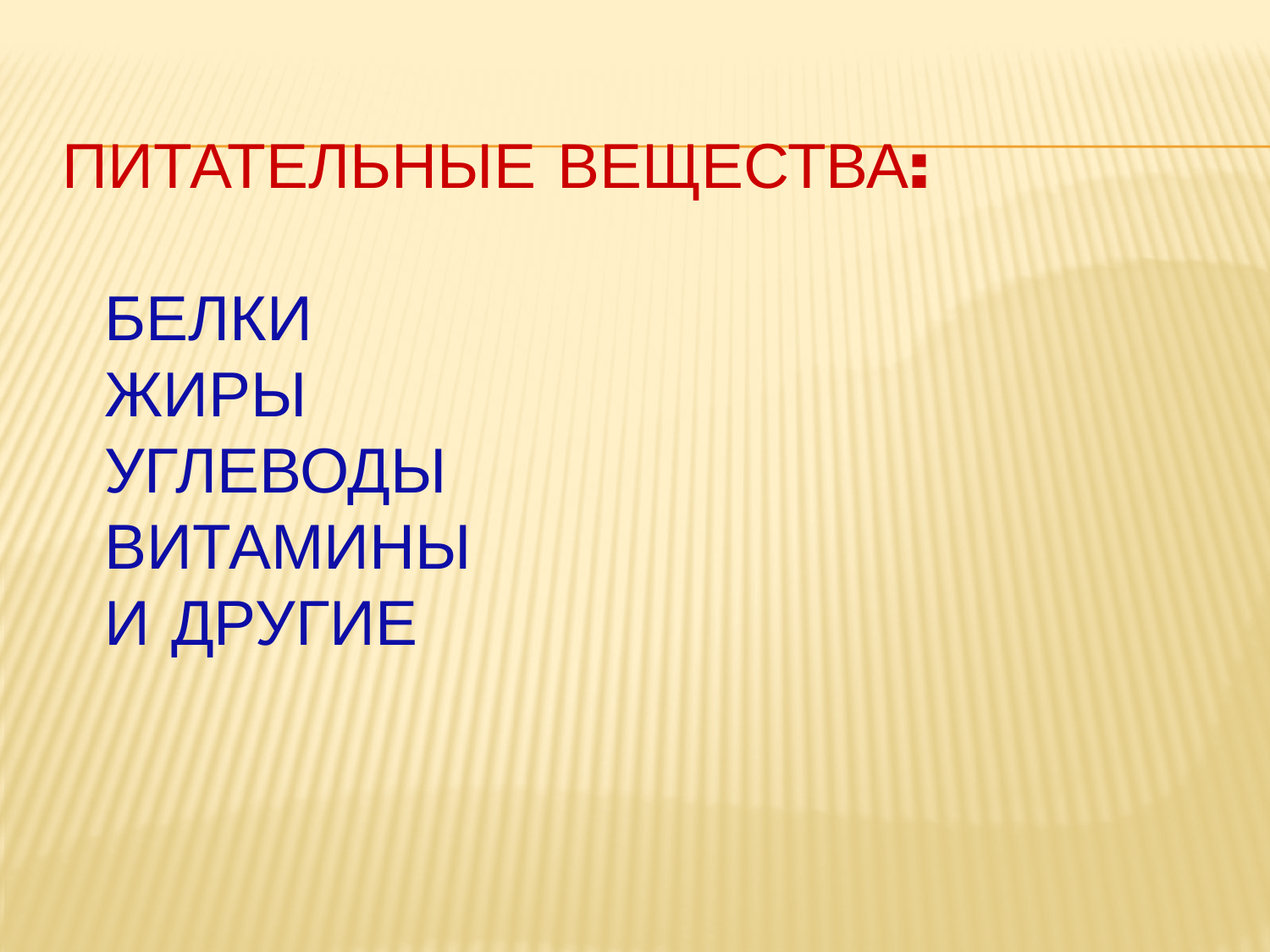

# Питательные вещества: белки жиры углеводы витамины и другие